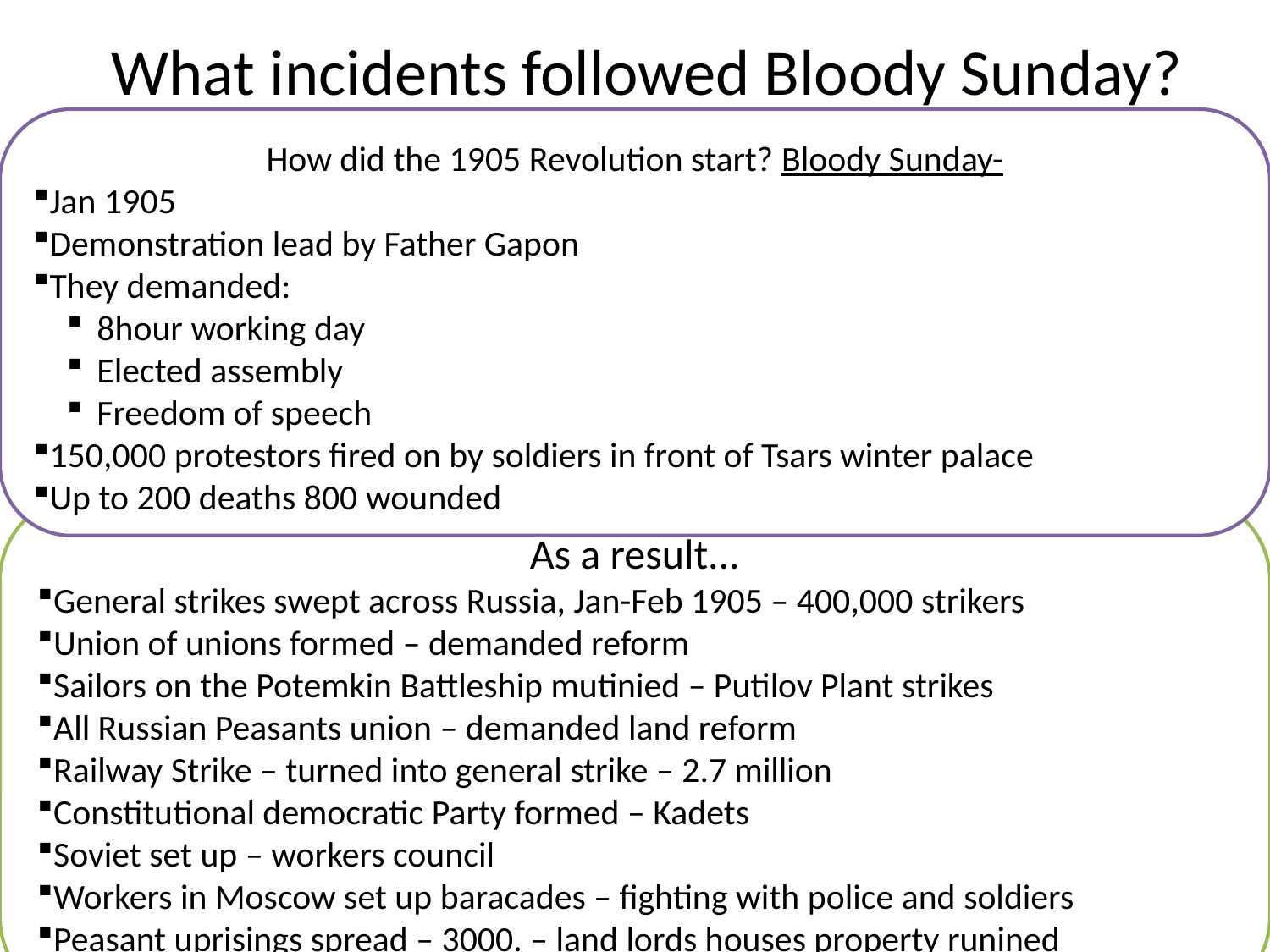

# What incidents followed Bloody Sunday?
How did the 1905 Revolution start? Bloody Sunday-
Jan 1905
Demonstration lead by Father Gapon
They demanded:
8hour working day
Elected assembly
Freedom of speech
150,000 protestors fired on by soldiers in front of Tsars winter palace
Up to 200 deaths 800 wounded
As a result...
General strikes swept across Russia, Jan-Feb 1905 – 400,000 strikers
Union of unions formed – demanded reform
Sailors on the Potemkin Battleship mutinied – Putilov Plant strikes
All Russian Peasants union – demanded land reform
Railway Strike – turned into general strike – 2.7 million
Constitutional democratic Party formed – Kadets
Soviet set up – workers council
Workers in Moscow set up baracades – fighting with police and soldiers
Peasant uprisings spread – 3000. – land lords houses property runined